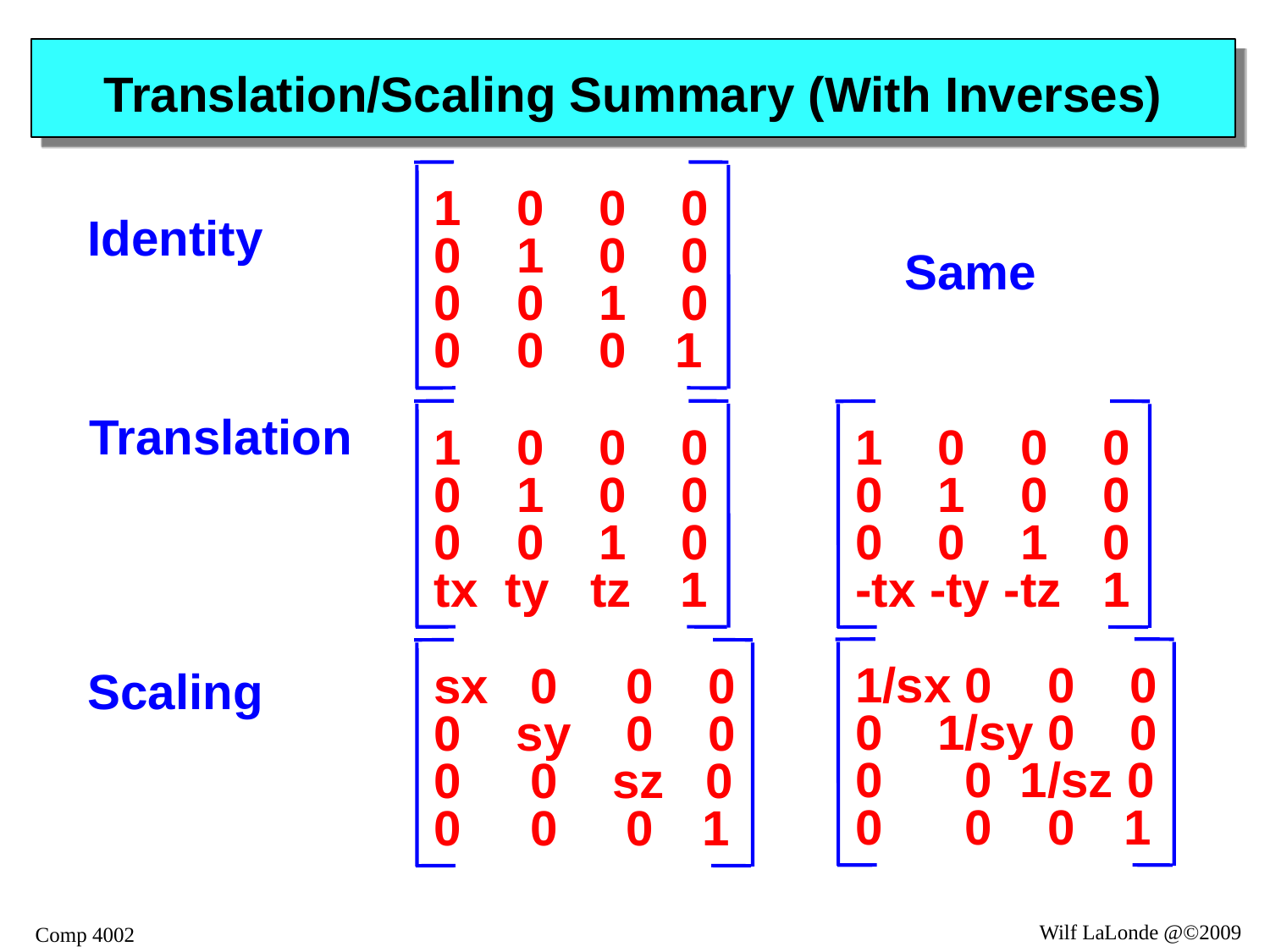

# Translation/Scaling Summary (With Inverses)

1    0    0    0
0    1    0    0
0    0    1    0
0    0    0    1
Identity
Same

1    0    0    0
0    1    0    0
0    0    1    0
tx  ty   tz    1

1    0    0    0
0    1    0    0
0    0    1    0
-tx -ty -tz   1
Translation

1/sx 0    0    0
0    1/sy 0    0
0      0  1/sz 0
0      0    0    1

sx   0     0    0
0    sy    0    0
0     0    sz   0
0     0     0    1
Scaling